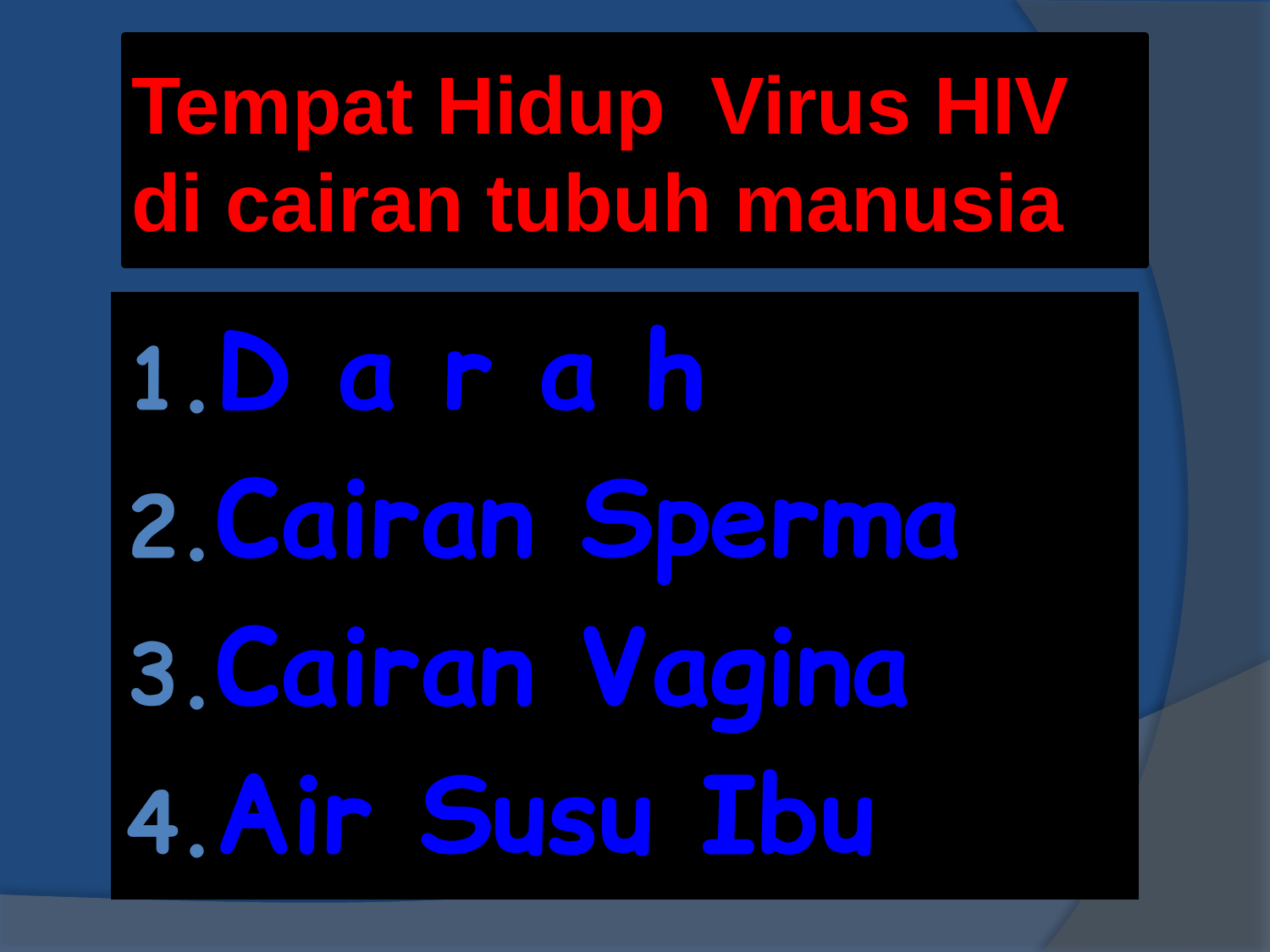

# Tempat Hidup  Virus HIV di cairan tubuh manusia
D a r a h
Cairan Sperma
Cairan Vagina
Air Susu Ibu